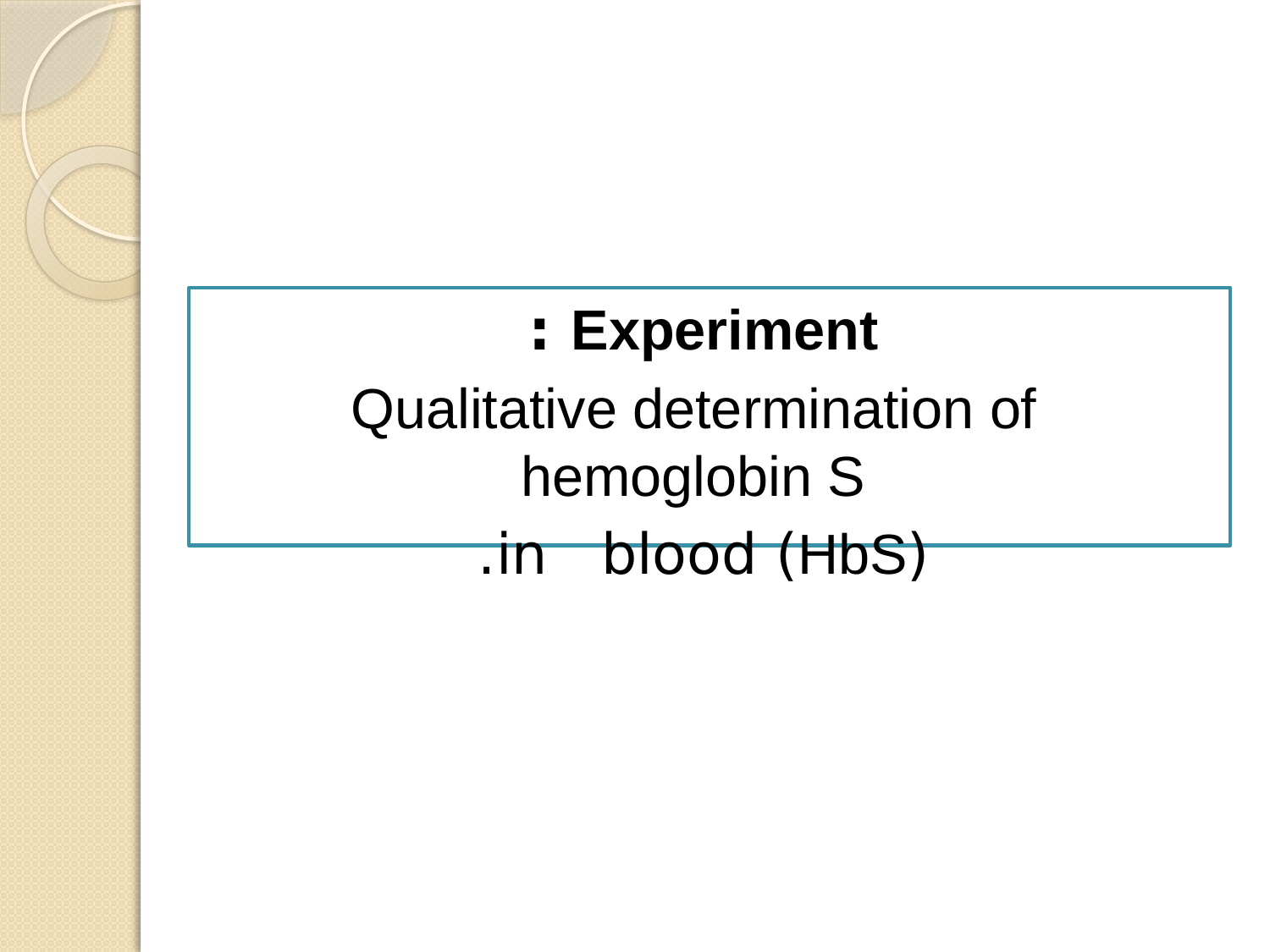

#
Experiment :
 Qualitative determination of hemoglobin S
(HbS) in   blood.